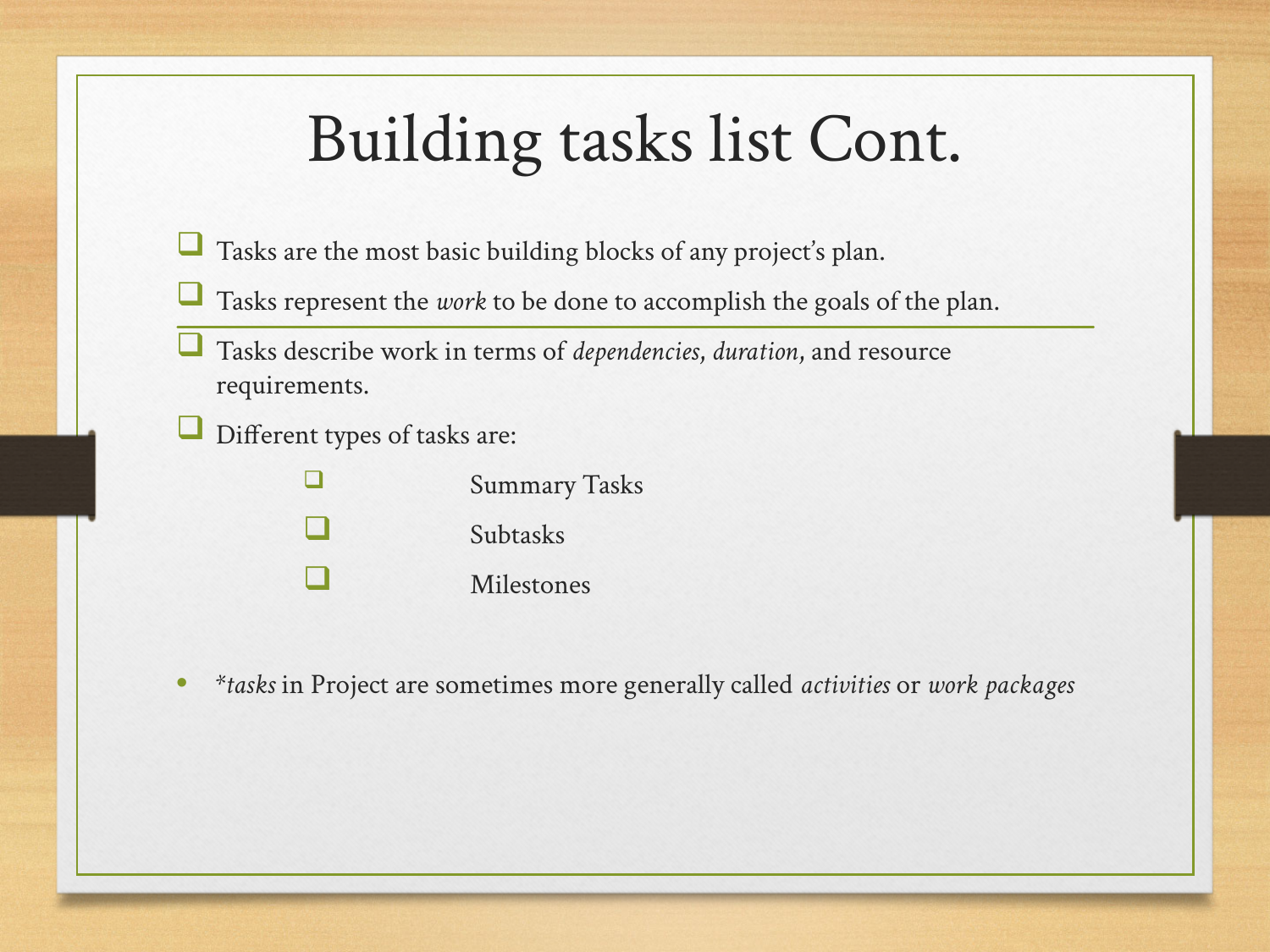

# Building tasks list Cont.
Tasks are the most basic building blocks of any project’s plan.
Tasks represent the work to be done to accomplish the goals of the plan.
Tasks describe work in terms of dependencies, duration, and resource requirements.
Different types of tasks are:
	Summary Tasks
	Subtasks
	Milestones

*tasks in Project are sometimes more generally called activities or work packages